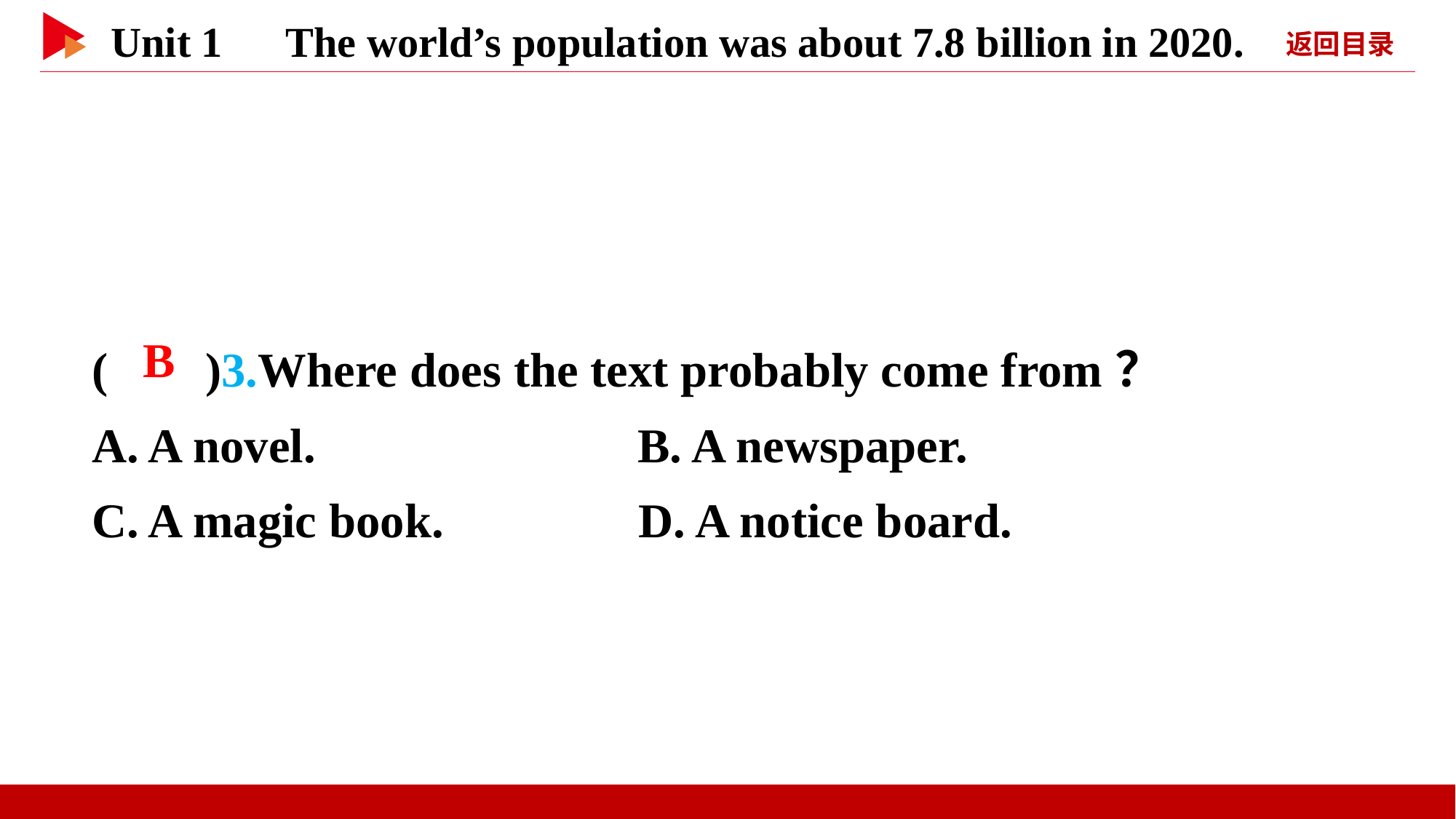

(        )3.Where does the text probably come from？
A. A novel.              	 	B. A newspaper.
C. A magic book.                D. A notice board.
   B